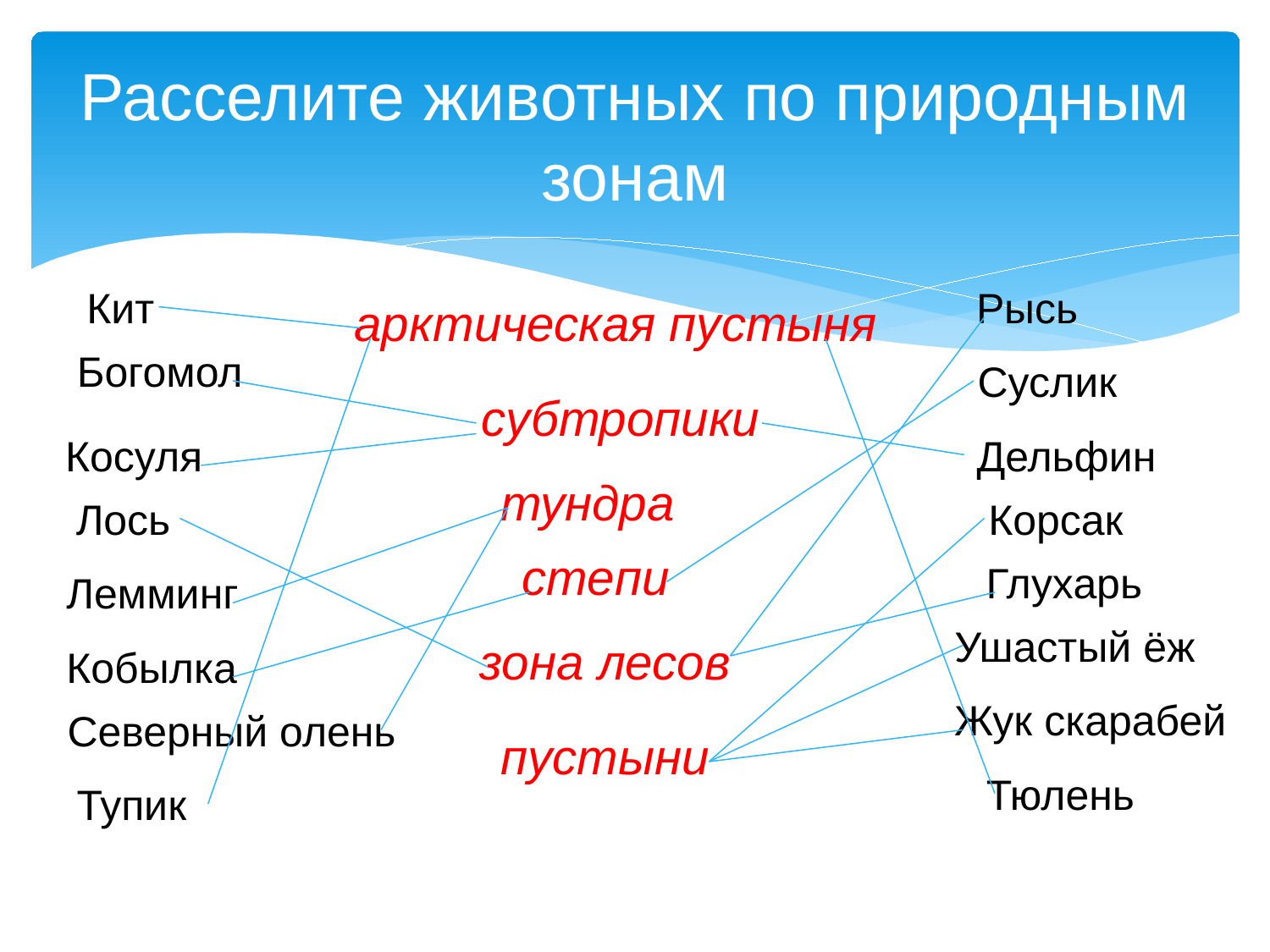

# Расселите животных по природным зонам
Кит
Рысь
арктическая пустыня
Богомол
 Суслик
 субтропики
Косуля
Дельфин
тундра
Лось
 Корсак
степи
Глухарь
Лемминг
Ушастый ёж
зона лесов
Кобылка
Жук скарабей
Северный олень
пустыни
Тюлень
Тупик